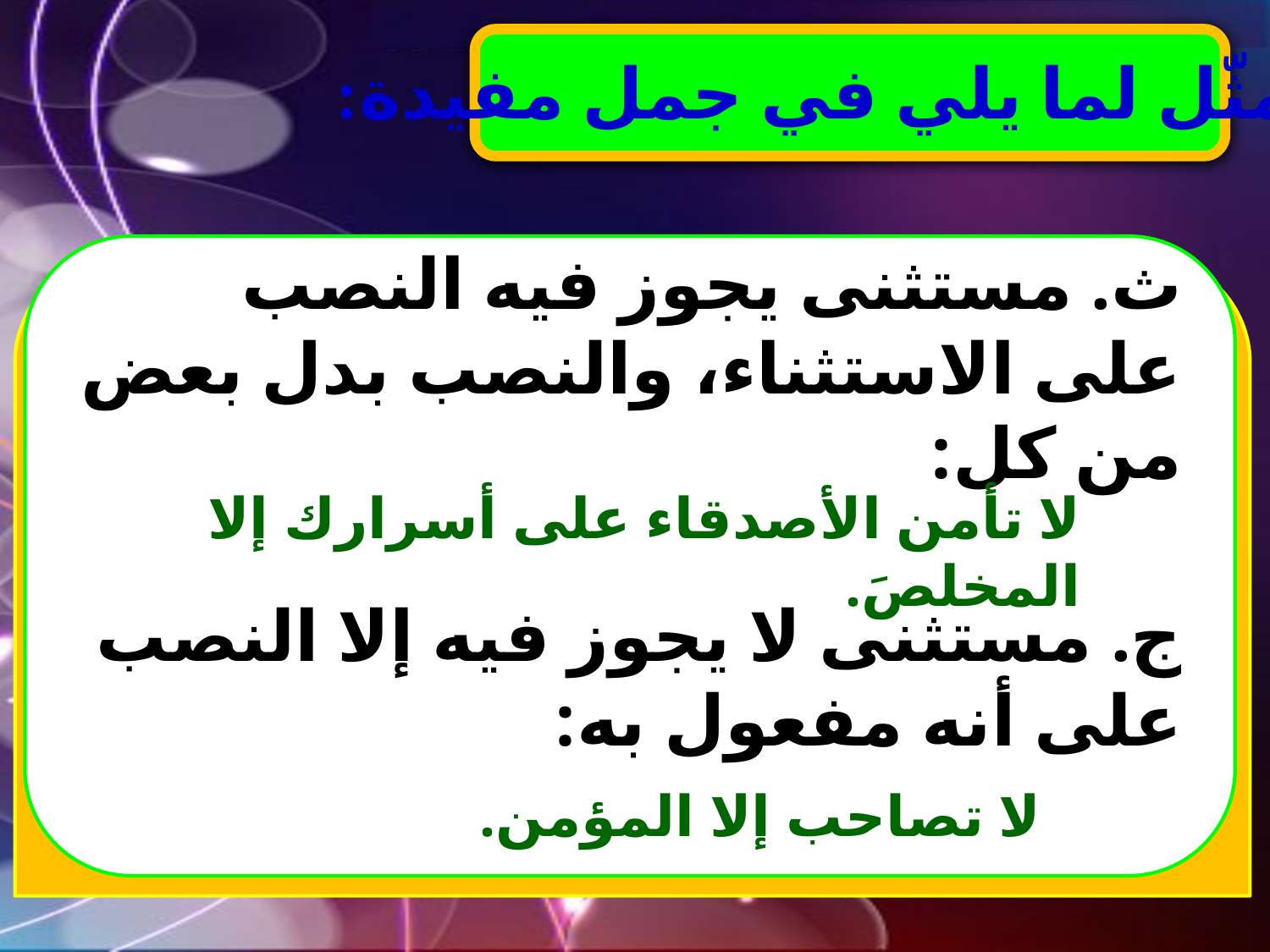

7- مثّل لما يلي في جمل مفيدة:

ث. مستثنى يجوز فيه النصب على الاستثناء، والنصب بدل بعض من كل:
لا تأمن الأصدقاء على أسرارك إلا المخلصَ.
ج. مستثنى لا يجوز فيه إلا النصب على أنه مفعول به:
لا تصاحب إلا المؤمن.